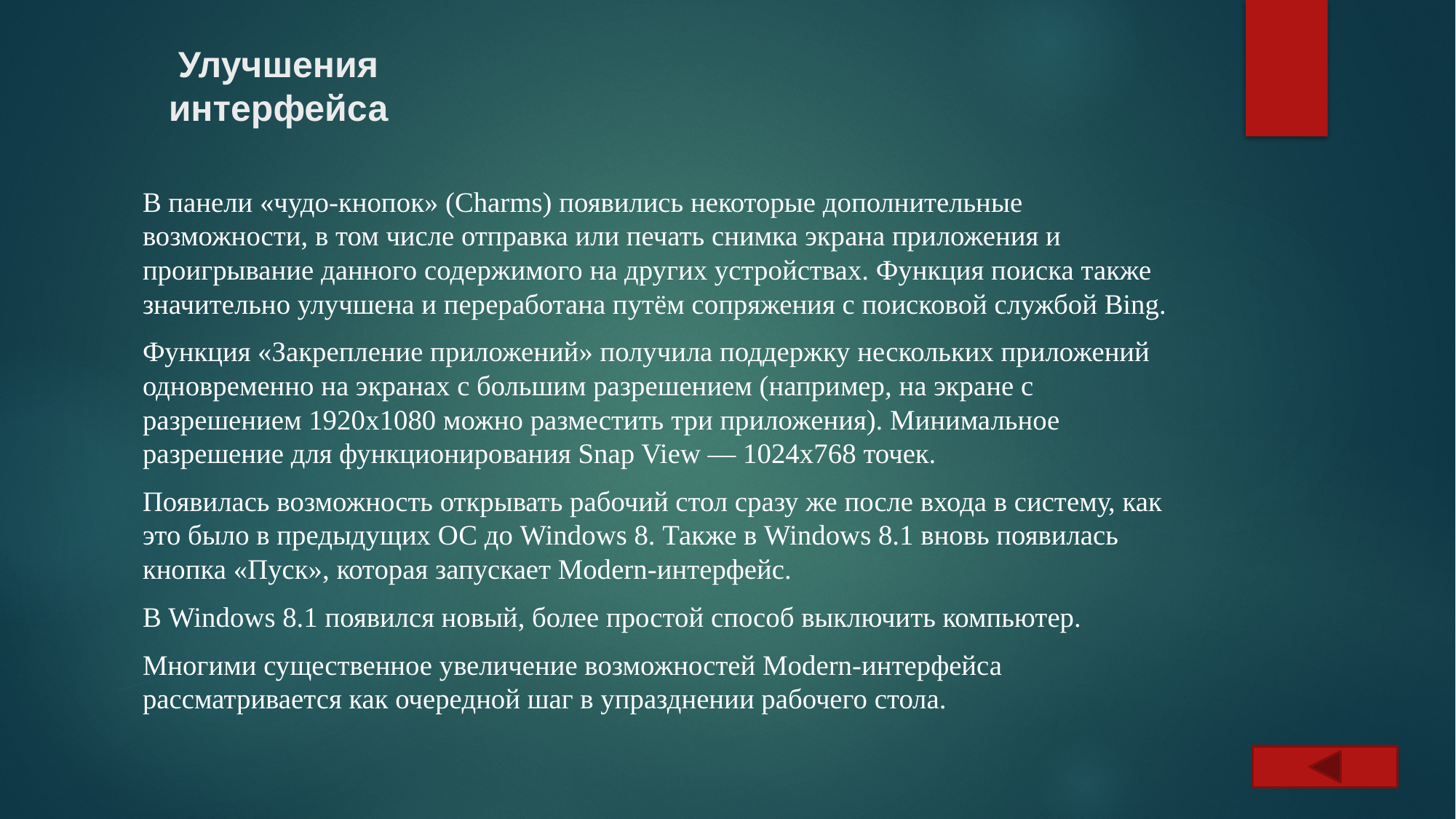

# Улучшения интерфейса
В панели «чудо-кнопок» (Charms) появились некоторые дополнительные возможности, в том числе отправка или печать снимка экрана приложения и проигрывание данного содержимого на других устройствах. Функция поиска также значительно улучшена и переработана путём сопряжения с поисковой службой Bing.
Функция «Закрепление приложений» получила поддержку нескольких приложений одновременно на экранах с большим разрешением (например, на экране с разрешением 1920x1080 можно разместить три приложения). Минимальное разрешение для функционирования Snap View — 1024x768 точек.
Появилась возможность открывать рабочий стол сразу же после входа в систему, как это было в предыдущих ОС до Windows 8. Также в Windows 8.1 вновь появилась кнопка «Пуск», которая запускает Modern-интерфейс.
В Windows 8.1 появился новый, более простой способ выключить компьютер.
Многими существенное увеличение возможностей Modern-интерфейса рассматривается как очередной шаг в упразднении рабочего стола.